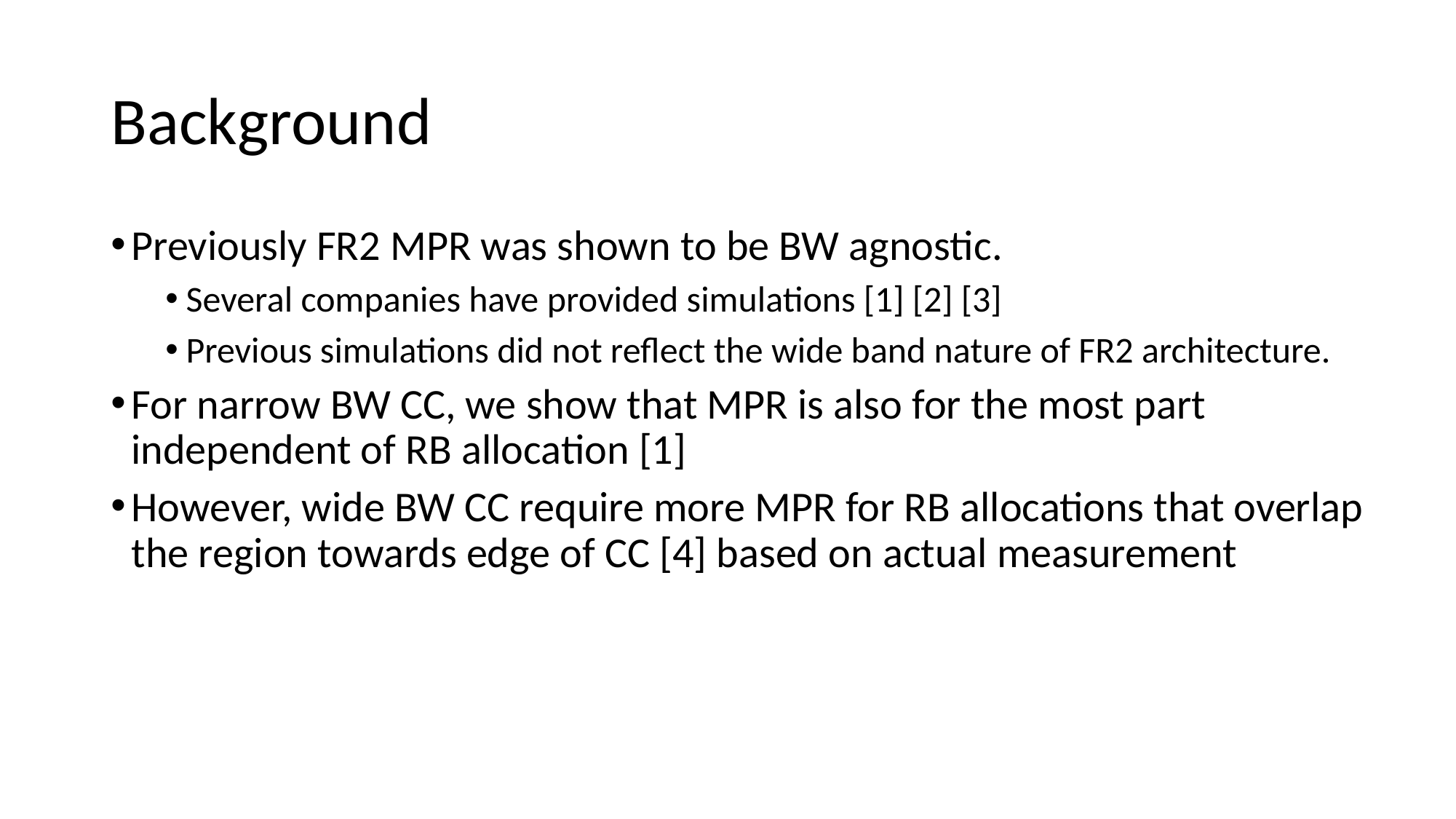

# Background
Previously FR2 MPR was shown to be BW agnostic.
Several companies have provided simulations [1] [2] [3]
Previous simulations did not reflect the wide band nature of FR2 architecture.
For narrow BW CC, we show that MPR is also for the most part independent of RB allocation [1]
However, wide BW CC require more MPR for RB allocations that overlap the region towards edge of CC [4] based on actual measurement